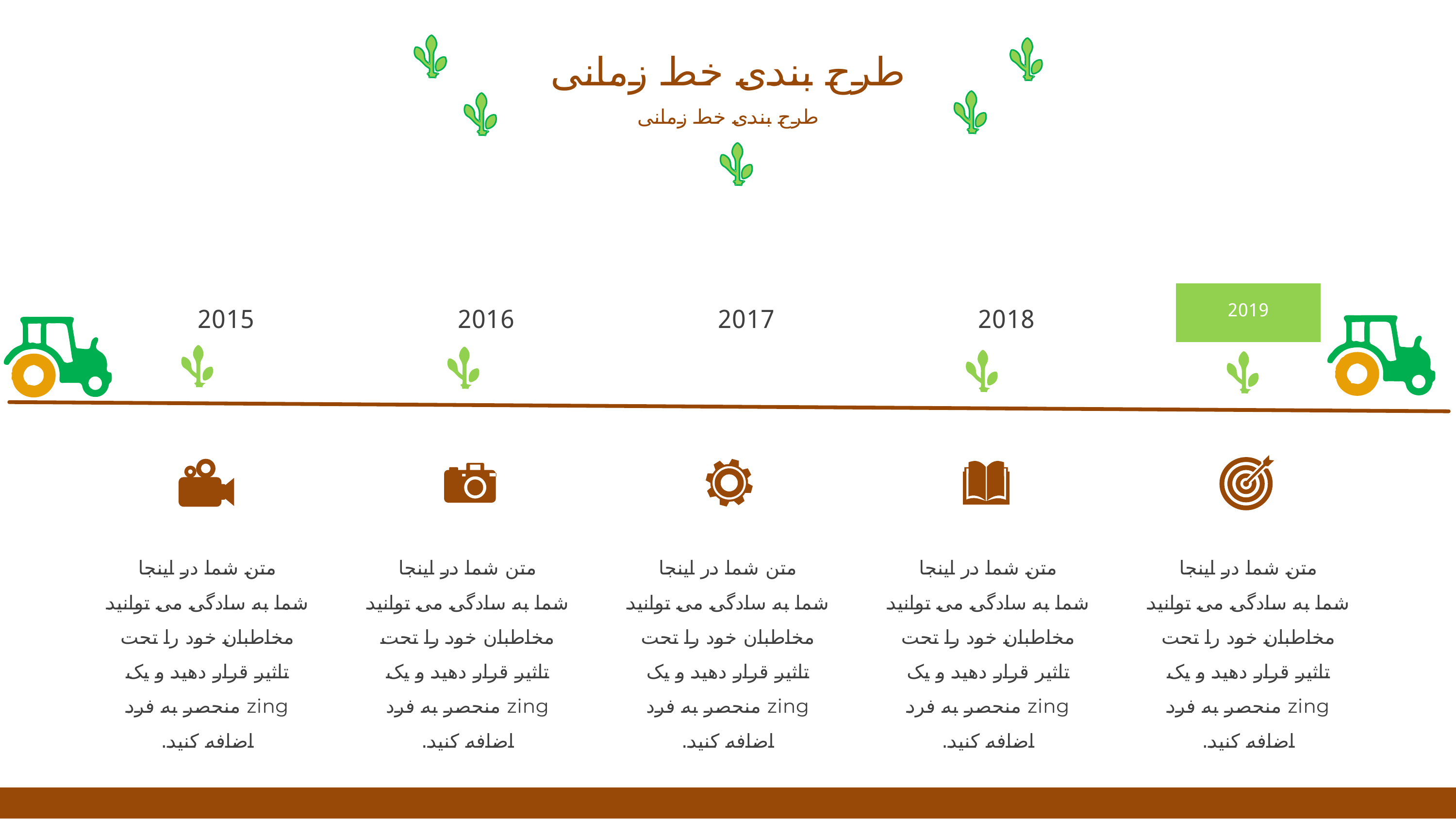

طرح بندی خط زمانی

طرح بندی خط زمانی

2019
2015
2016
2017
2018

متن شما در اینجا
متن شما در اینجا
متن شما در اینجا
متن شما در اینجا
متن شما در اینجا
شما به سادگی می توانید مخاطبان خود را تحت تاثیر قرار دهید و یک zing منحصر به فرد اضافه کنید.
شما به سادگی می توانید مخاطبان خود را تحت تاثیر قرار دهید و یک zing منحصر به فرد اضافه کنید.
شما به سادگی می توانید مخاطبان خود را تحت تاثیر قرار دهید و یک zing منحصر به فرد اضافه کنید.
شما به سادگی می توانید مخاطبان خود را تحت تاثیر قرار دهید و یک zing منحصر به فرد اضافه کنید.
شما به سادگی می توانید مخاطبان خود را تحت تاثیر قرار دهید و یک zing منحصر به فرد اضافه کنید.